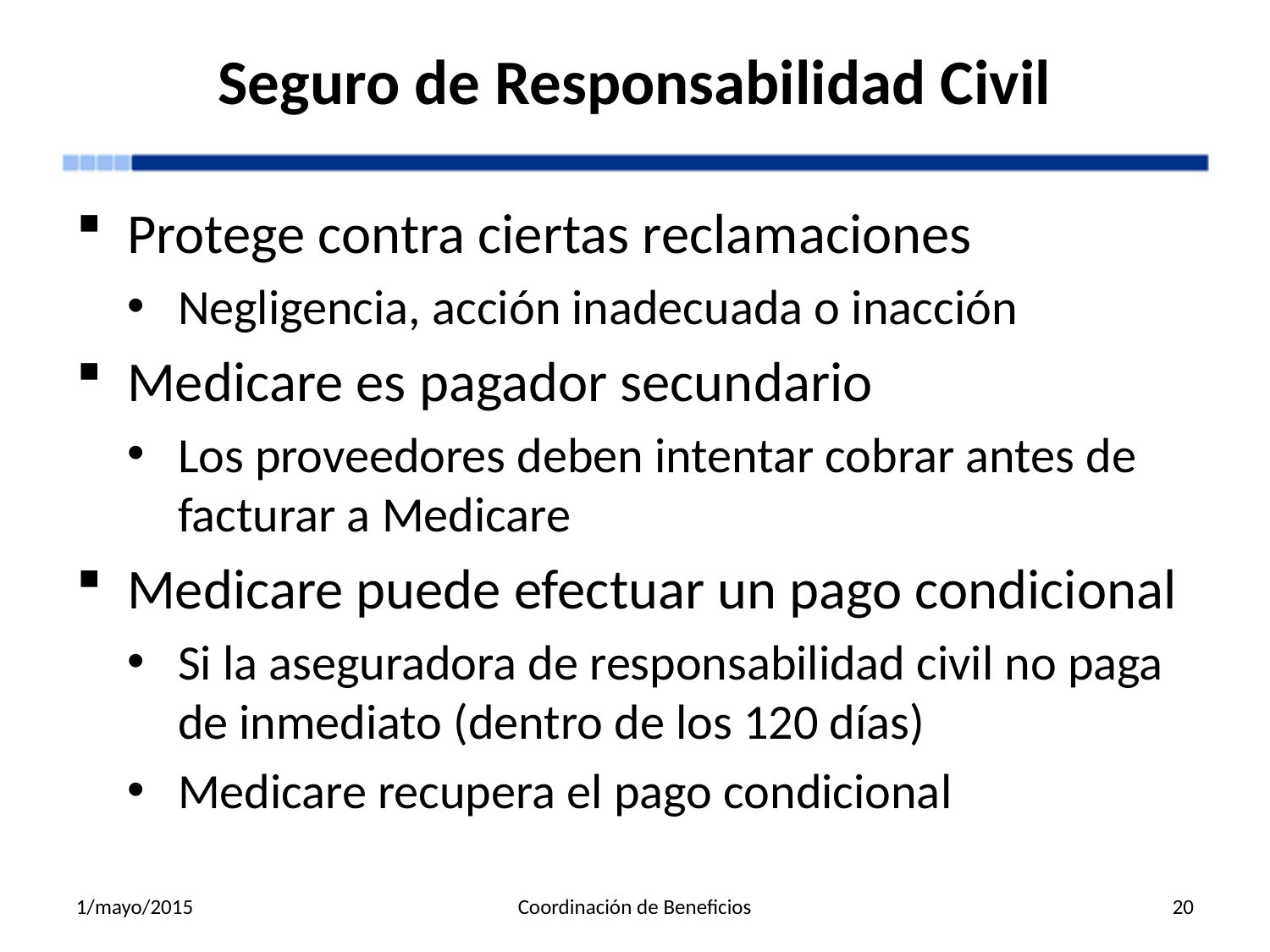

# Seguro de Responsabilidad Civil
Protege contra ciertas reclamaciones
Negligencia, acción inadecuada o inacción
Medicare es pagador secundario
Los proveedores deben intentar cobrar antes de facturar a Medicare
Medicare puede efectuar un pago condicional
Si la aseguradora de responsabilidad civil no paga de inmediato (dentro de los 120 días)
Medicare recupera el pago condicional
1/mayo/2015
Coordinación de Beneficios
20